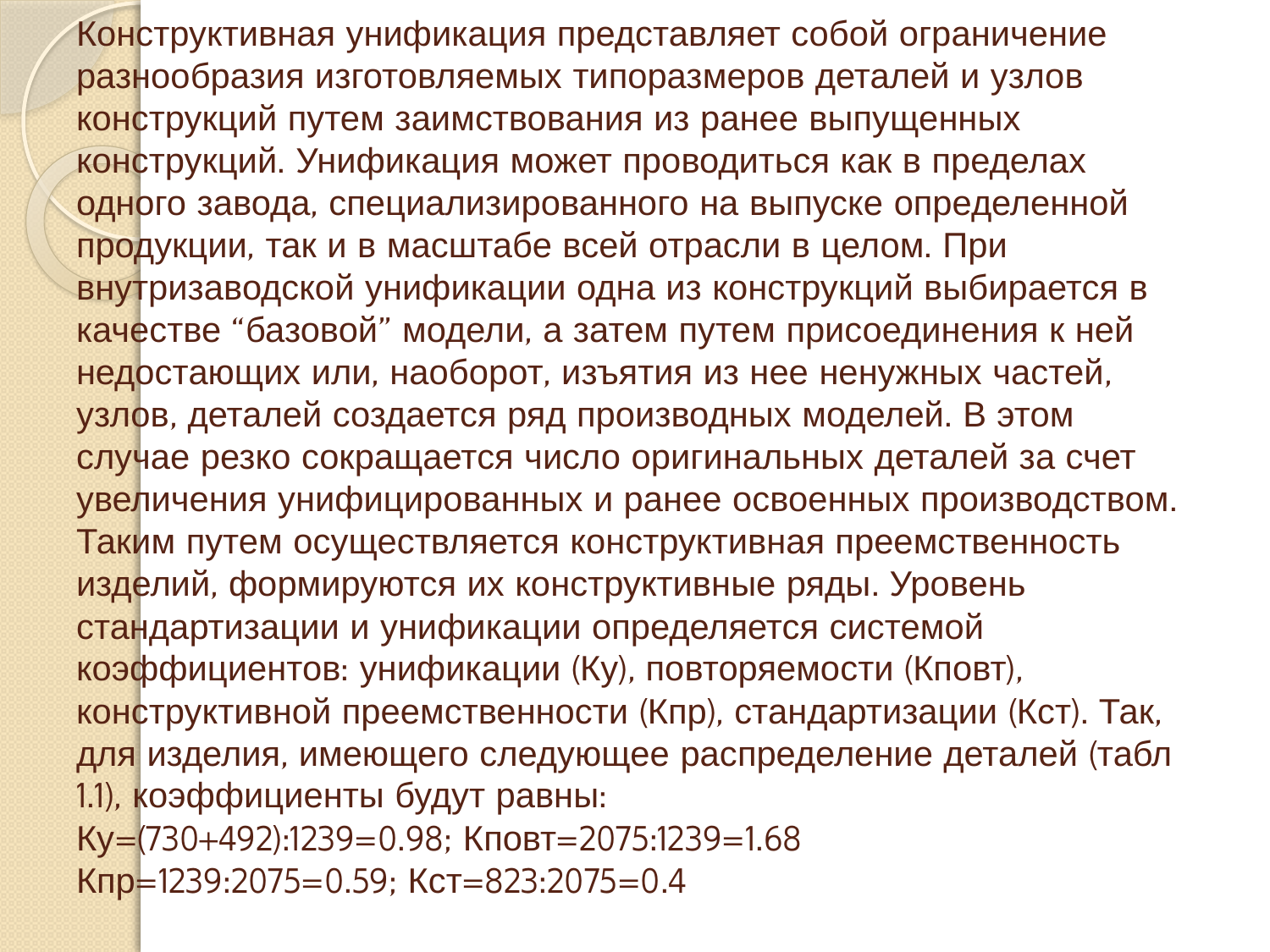

# Конструктивная унификация представляет собой ограничение разнообразия изготовляемых типоразмеров деталей и узлов конструкций путем заимствования из ранее выпущенных конструкций. Унификация может проводиться как в пределах одного завода, специализированного на выпуске определенной продукции, так и в масштабе всей отрасли в целом. При внутризаводской унификации одна из конструкций выбирается в качестве “базовой” модели, а затем путем присоединения к ней недостающих или, наоборот, изъятия из нее ненужных частей, узлов, деталей создается ряд производных моделей. В этом случае резко сокращается число оригинальных деталей за счет увеличения унифицированных и ранее освоенных производством. Таким путем осуществляется конструктивная преемственность изделий, формируются их конструктивные ряды. Уровень стандартизации и унификации определяется системой коэффициентов: унификации (Ку), повторяемости (Кповт), конструктивной преемственности (Кпр), стандартизации (Кст). Так, для изделия, имеющего следующее распределение деталей (табл 1.1), коэффициенты будут равны: Ку=(730+492):1239=0.98; Кповт=2075:1239=1.68 Кпр=1239:2075=0.59; Кст=823:2075=0.4